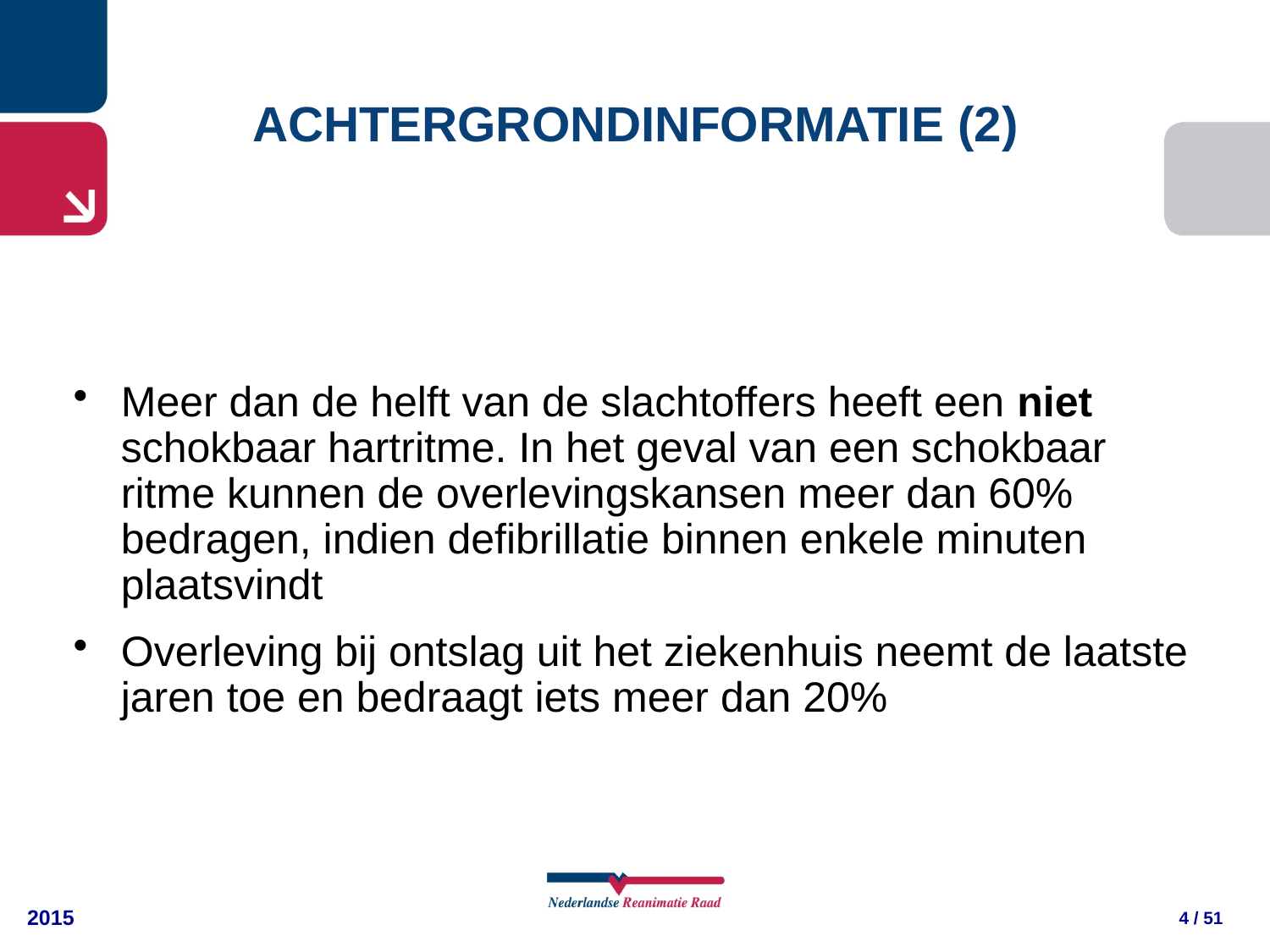

ACHTERGRONDINFORMATIE (2)
Meer dan de helft van de slachtoffers heeft een niet schokbaar hartritme. In het geval van een schokbaar ritme kunnen de overlevingskansen meer dan 60% bedragen, indien defibrillatie binnen enkele minuten plaatsvindt
Overleving bij ontslag uit het ziekenhuis neemt de laatste jaren toe en bedraagt iets meer dan 20%